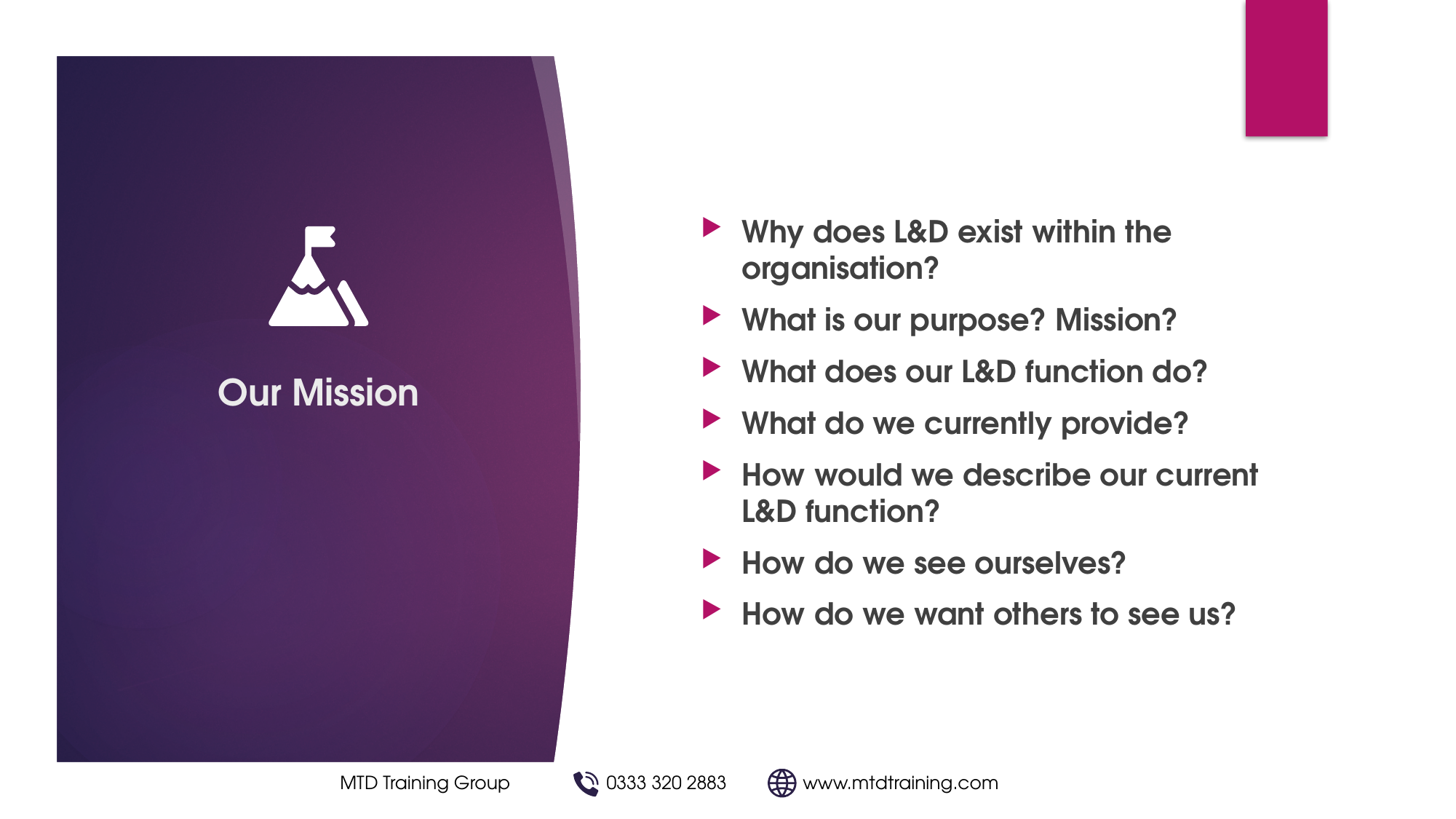

Why does L&D exist within the organisation?
What is our purpose? Mission?
What does our L&D function do?
What do we currently provide?
How would we describe our current L&D function?
How do we see ourselves?
How do we want others to see us?

# Our Mission